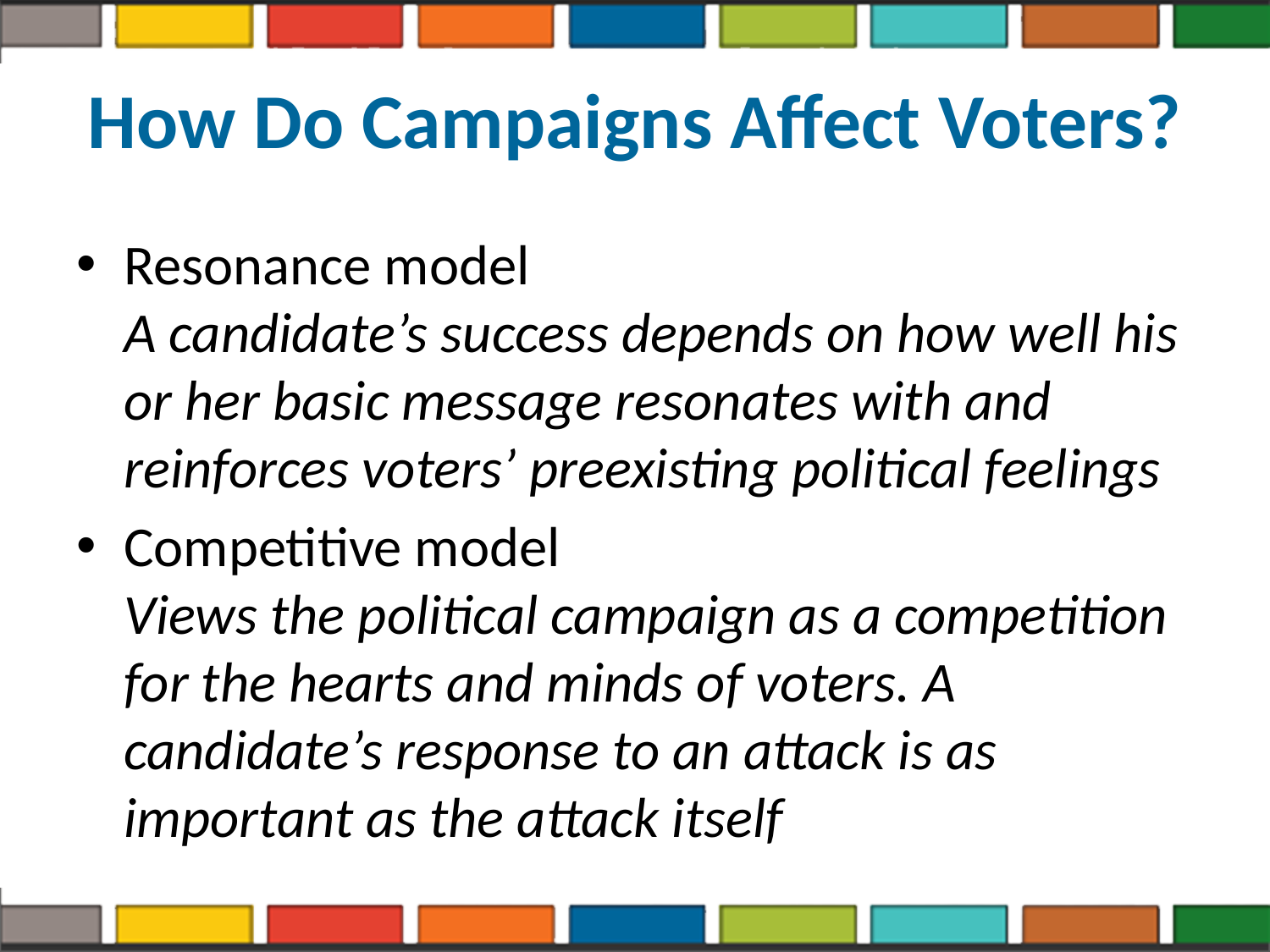

# How Do Campaigns Affect Voters?
Resonance model
A candidate’s success depends on how well his or her basic message resonates with and reinforces voters’ preexisting political feelings
Competitive model
Views the political campaign as a competition for the hearts and minds of voters. A candidate’s response to an attack is as important as the attack itself